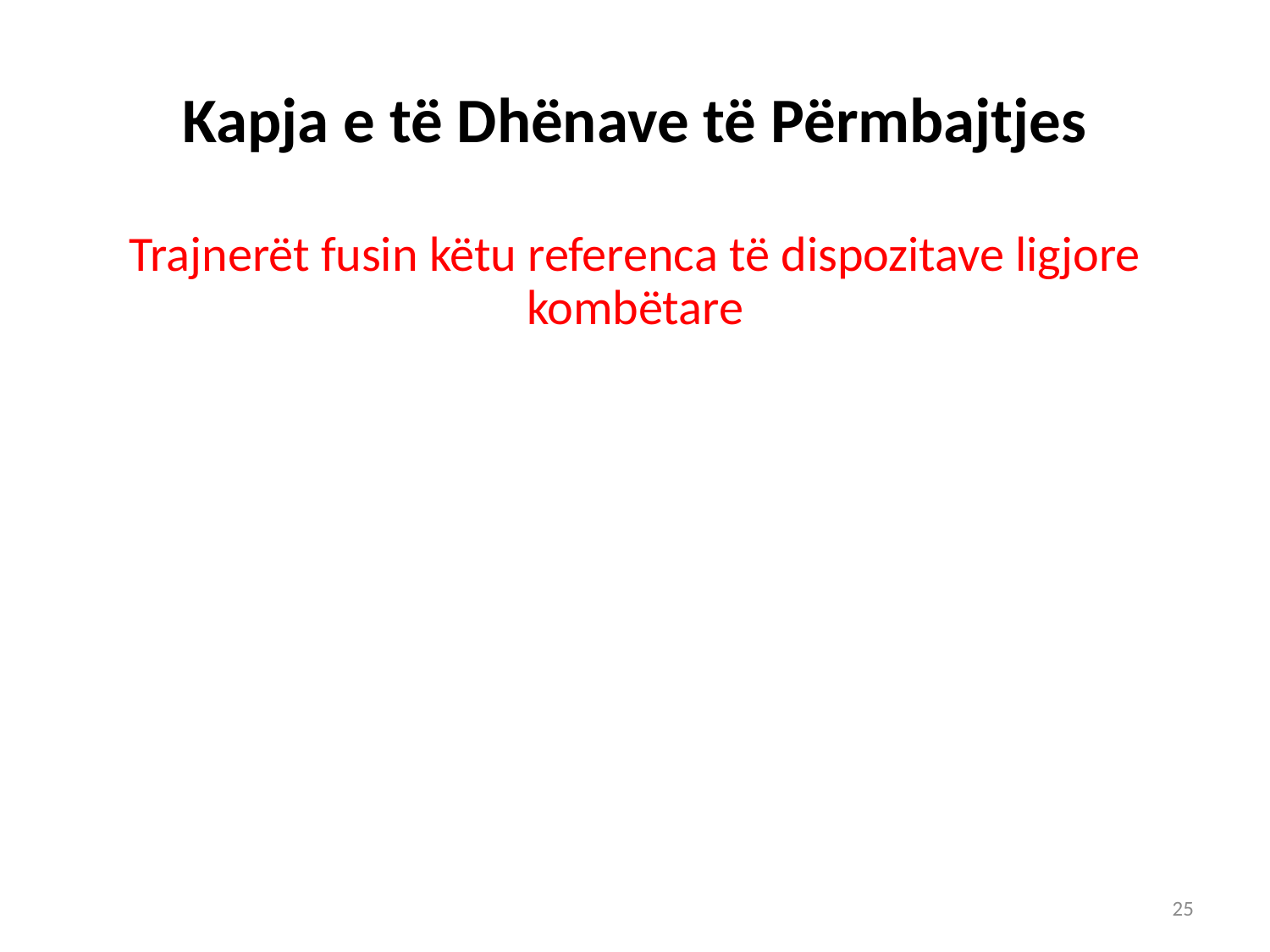

# Kapja e të Dhënave të Përmbajtjes
Trajnerët fusin këtu referenca të dispozitave ligjore kombëtare
25